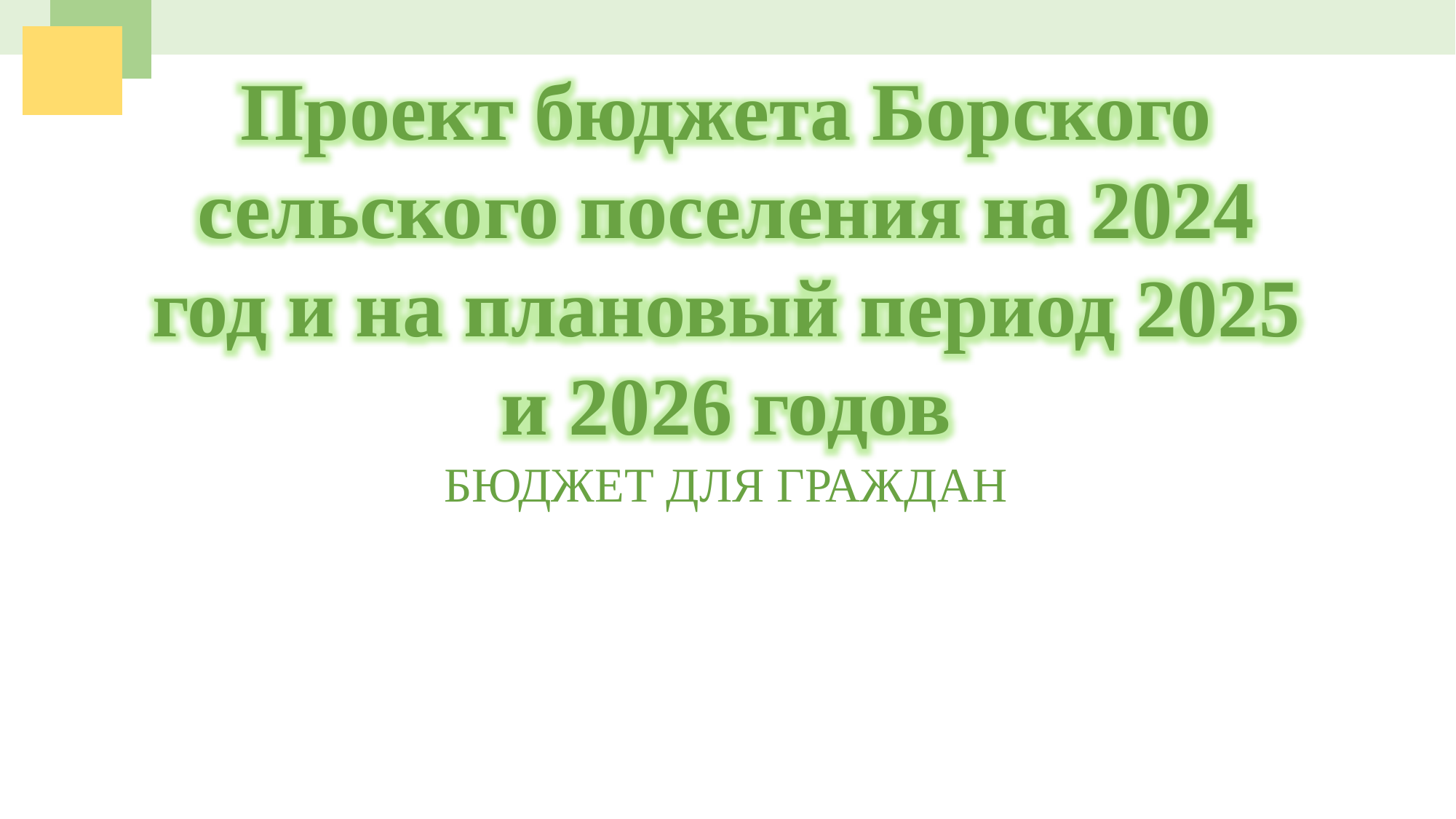

Проект бюджета Борского сельского поселения на 2024 год и на плановый период 2025 и 2026 годов
БЮДЖЕТ ДЛЯ ГРАЖДАН